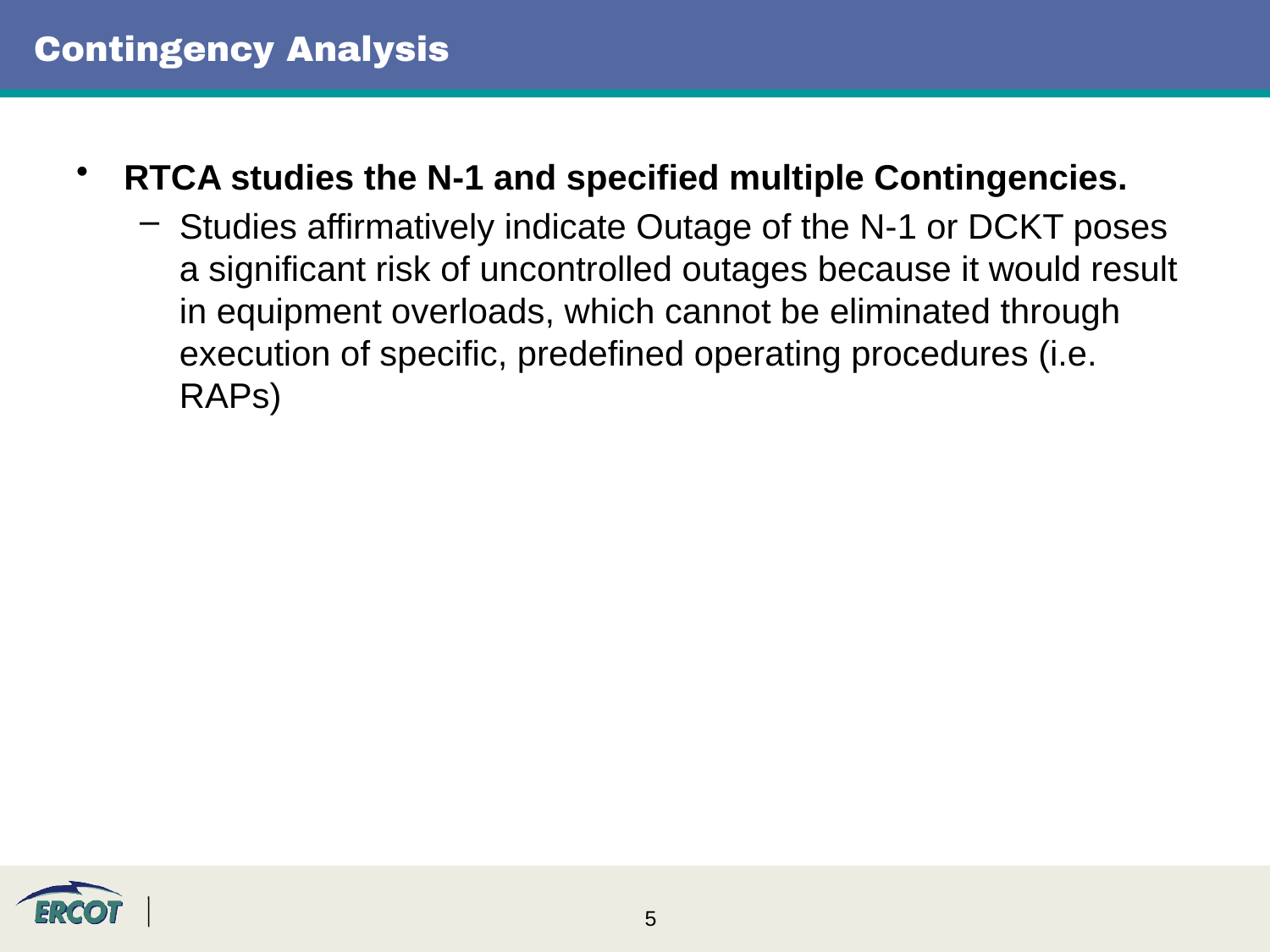

# Contingency Analysis
RTCA studies the N-1 and specified multiple Contingencies.
Studies affirmatively indicate Outage of the N-1 or DCKT poses a significant risk of uncontrolled outages because it would result in equipment overloads, which cannot be eliminated through execution of specific, predefined operating procedures (i.e. RAPs)